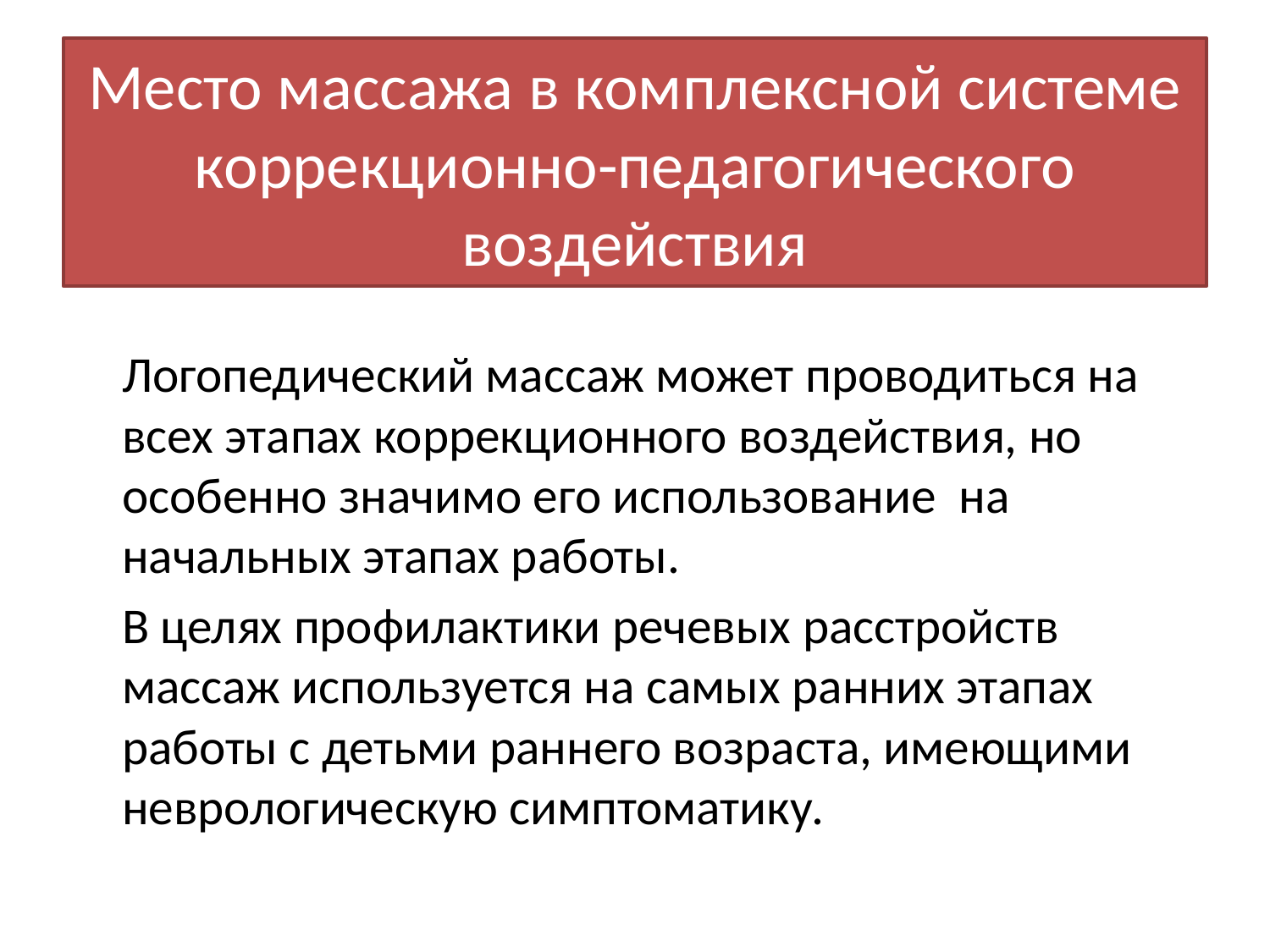

# Место массажа в комплексной системе коррекционно-педагогического воздействия
 	Логопедический массаж может проводиться на всех этапах коррекционного воздействия, но особенно значимо его использование  на начальных этапах работы.
	В целях профилактики речевых расстройств массаж используется на самых ранних этапах работы с детьми раннего возраста, имеющими неврологическую симптоматику.